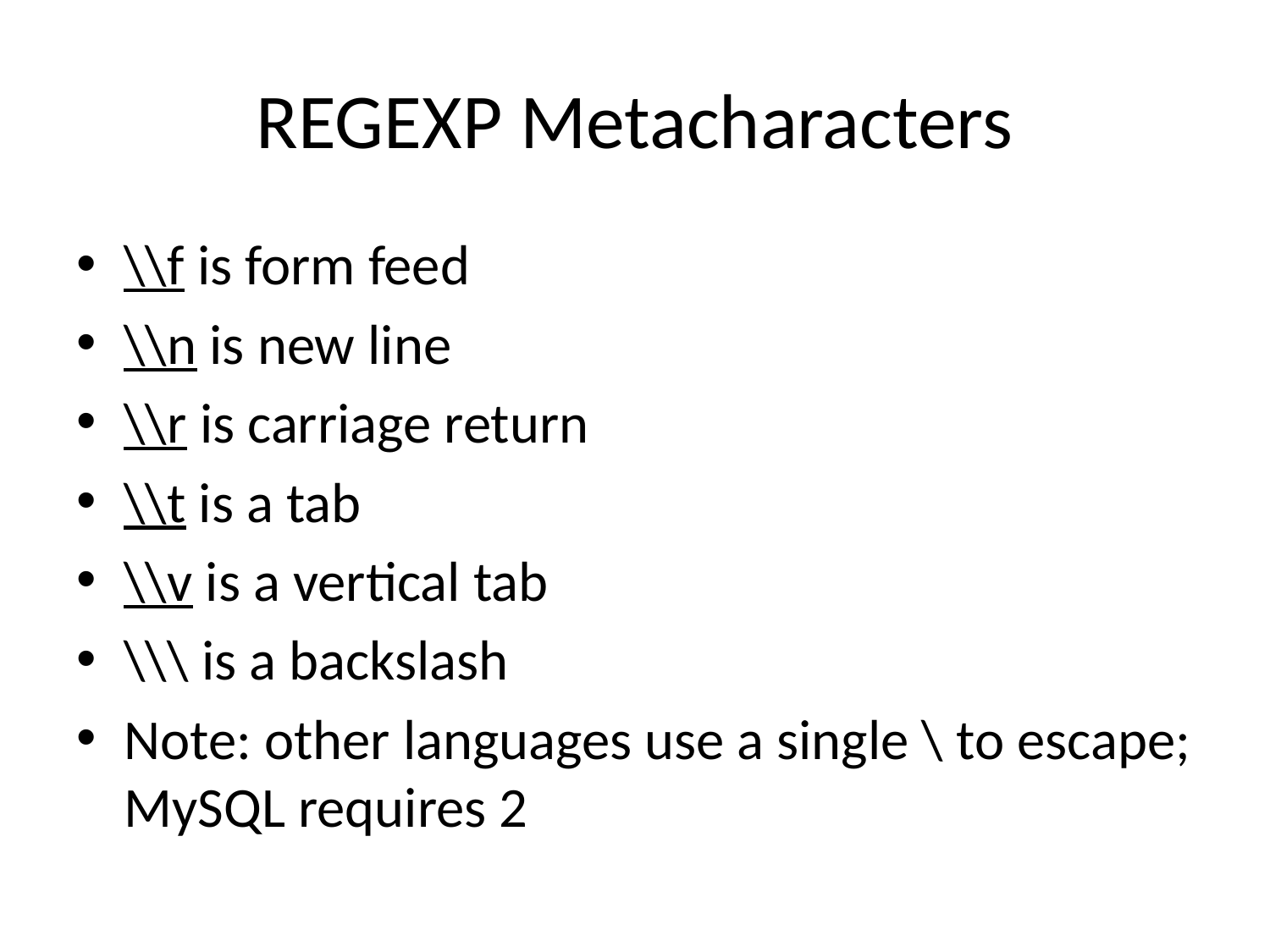

# REGEXP Metacharacters
\\f is form feed
\\n is new line
\\r is carriage return
\\t is a tab
\\v is a vertical tab
\\\ is a backslash
Note: other languages use a single \ to escape; MySQL requires 2